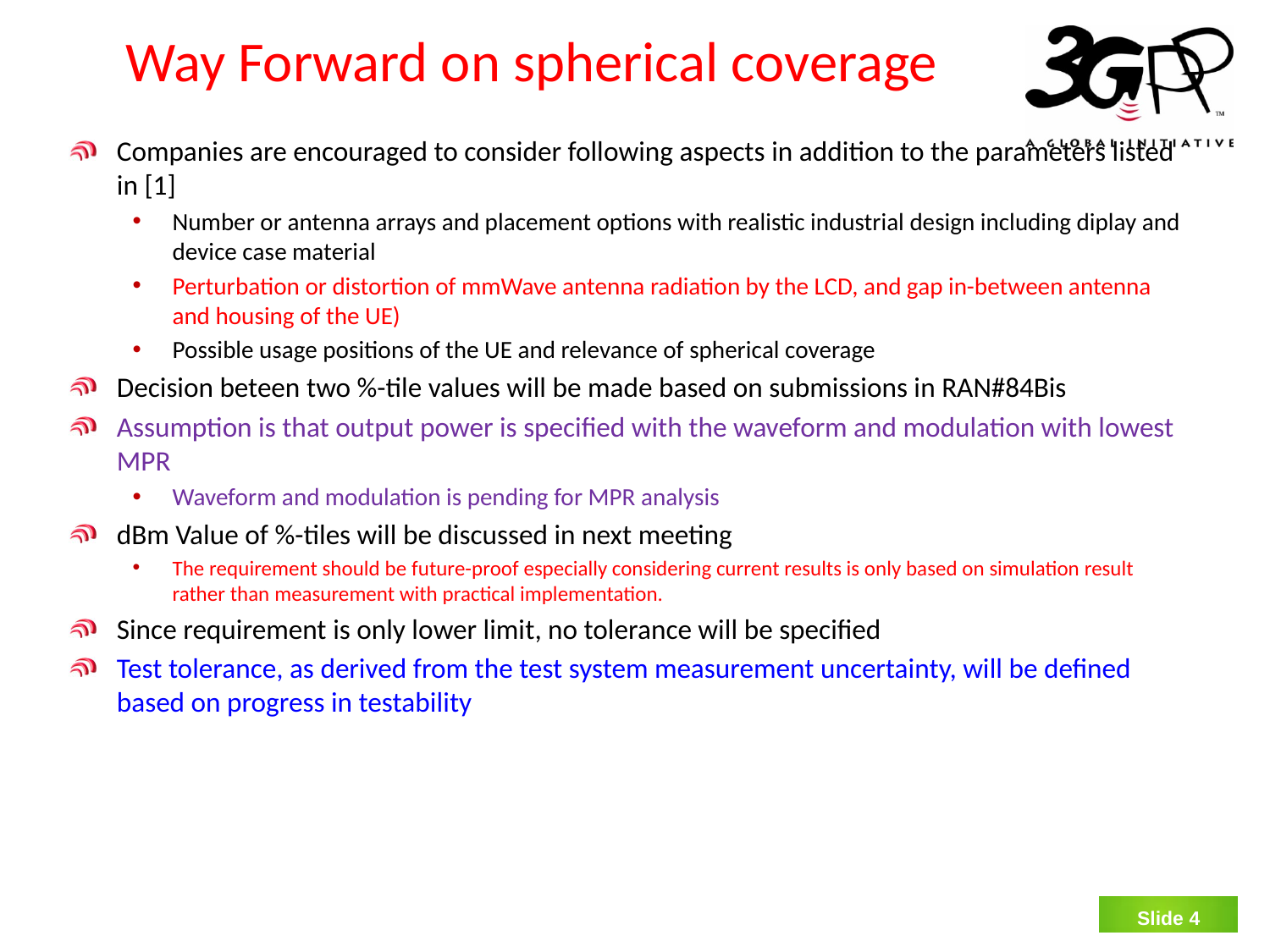

# Way Forward on spherical coverage
Companies are encouraged to consider following aspects in addition to the parameters listed in [1]
Number or antenna arrays and placement options with realistic industrial design including diplay and device case material
Perturbation or distortion of mmWave antenna radiation by the LCD, and gap in-between antenna and housing of the UE)
Possible usage positions of the UE and relevance of spherical coverage
Decision beteen two %-tile values will be made based on submissions in RAN#84Bis
Assumption is that output power is specified with the waveform and modulation with lowest MPR
Waveform and modulation is pending for MPR analysis
dBm Value of %-tiles will be discussed in next meeting
The requirement should be future-proof especially considering current results is only based on simulation result rather than measurement with practical implementation.
Since requirement is only lower limit, no tolerance will be specified
Test tolerance, as derived from the test system measurement uncertainty, will be defined based on progress in testability

Slide 4